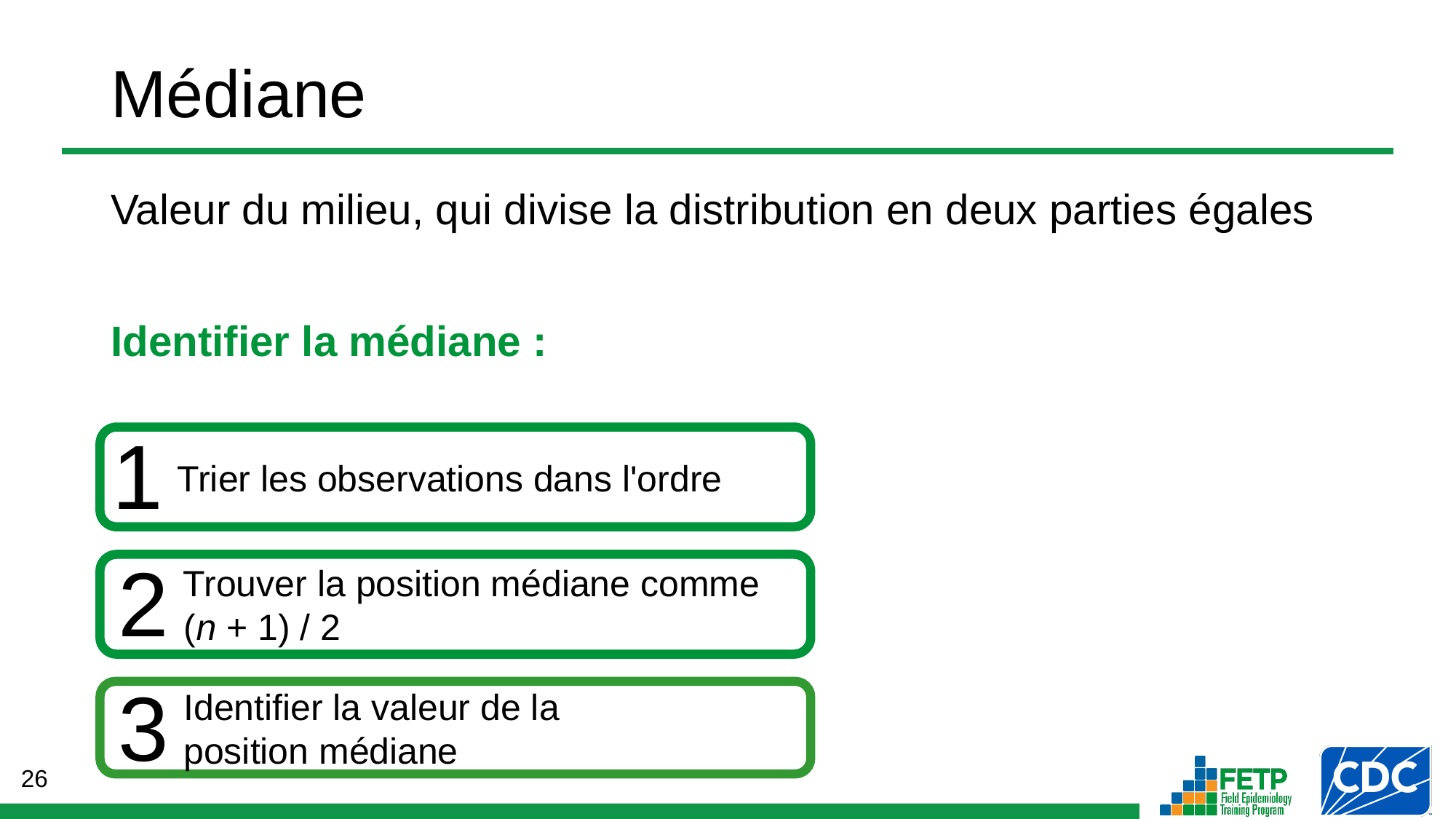

# Médiane
Valeur du milieu, qui divise la distribution en deux parties égales

Identifier la médiane :

1
Trier les observations dans l'ordre
2
Trouver la position médiane comme
(n + 1) / 2
3
Identifier la valeur de la
position médiane